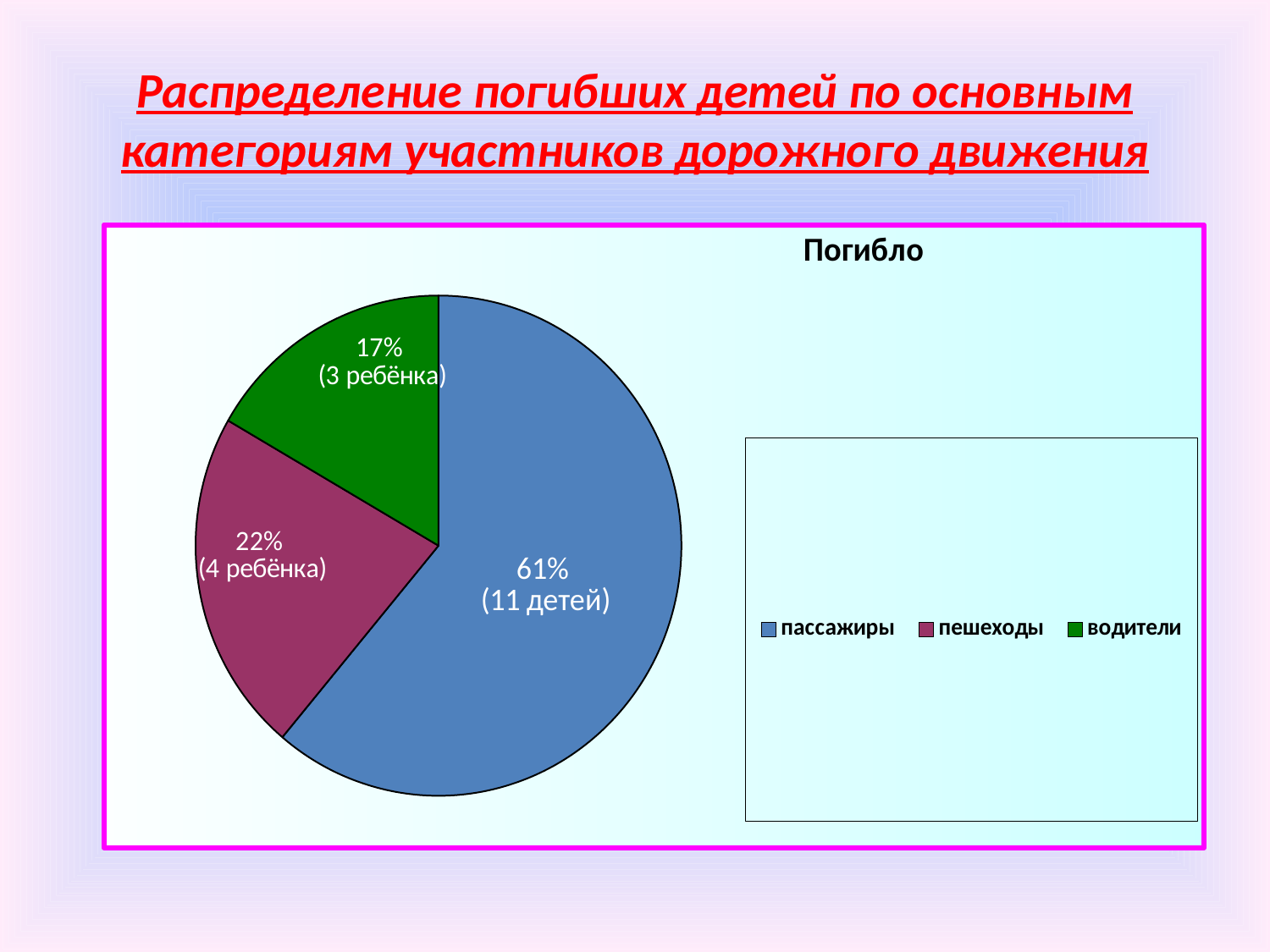

# Распределение погибших детей по основным категориям участников дорожного движения

### Chart: Погибло

| Category | Восток |
|---|---|
| пассажиры | 11.0 |
| пешеходы | 4.0 |
| водители | 3.0 |